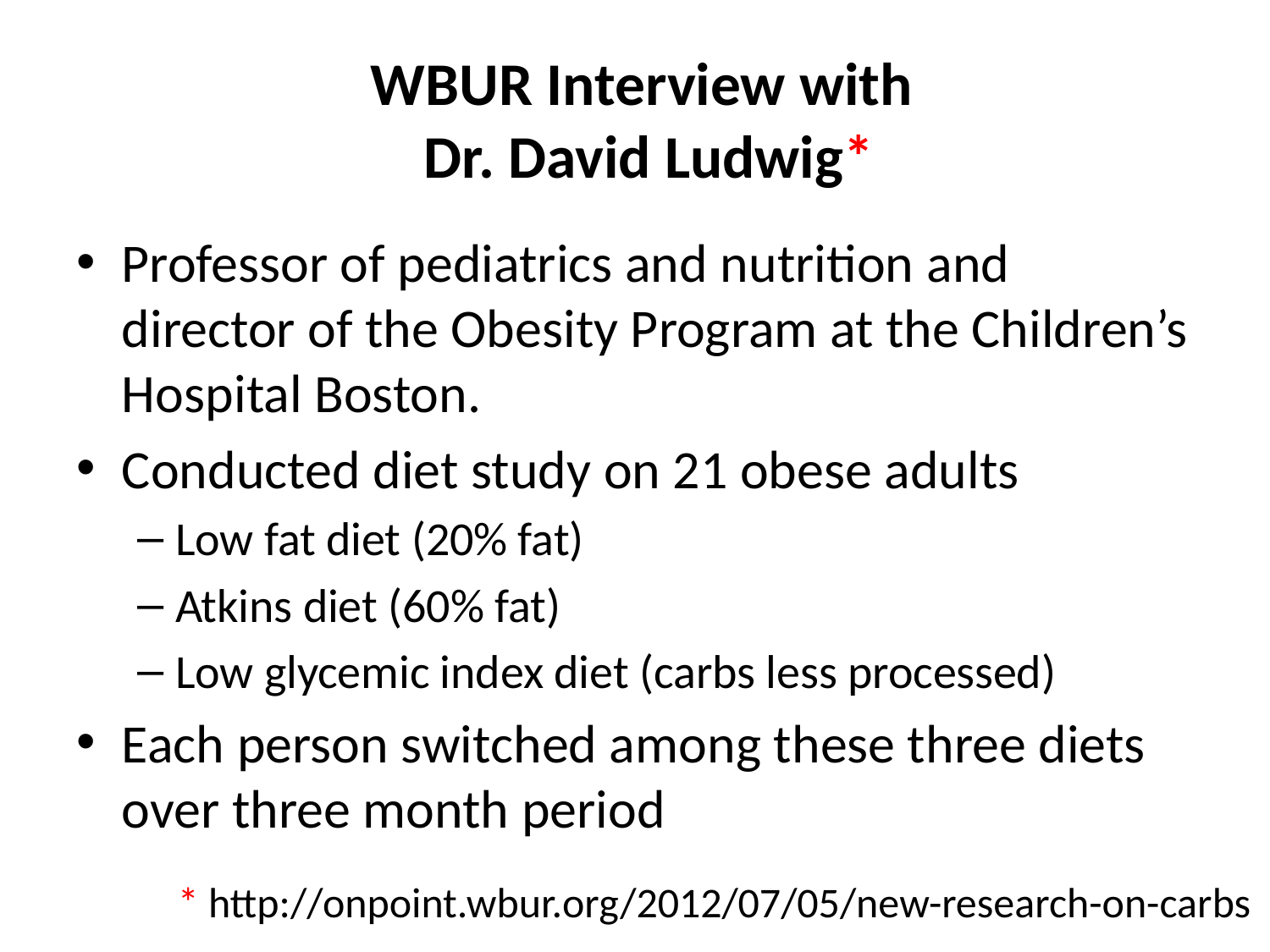

# WBUR Interview with Dr. David Ludwig*
Professor of pediatrics and nutrition and director of the Obesity Program at the Children’s Hospital Boston.
Conducted diet study on 21 obese adults
Low fat diet (20% fat)
Atkins diet (60% fat)
Low glycemic index diet (carbs less processed)
Each person switched among these three diets over three month period
* http://onpoint.wbur.org/2012/07/05/new-research-on-carbs